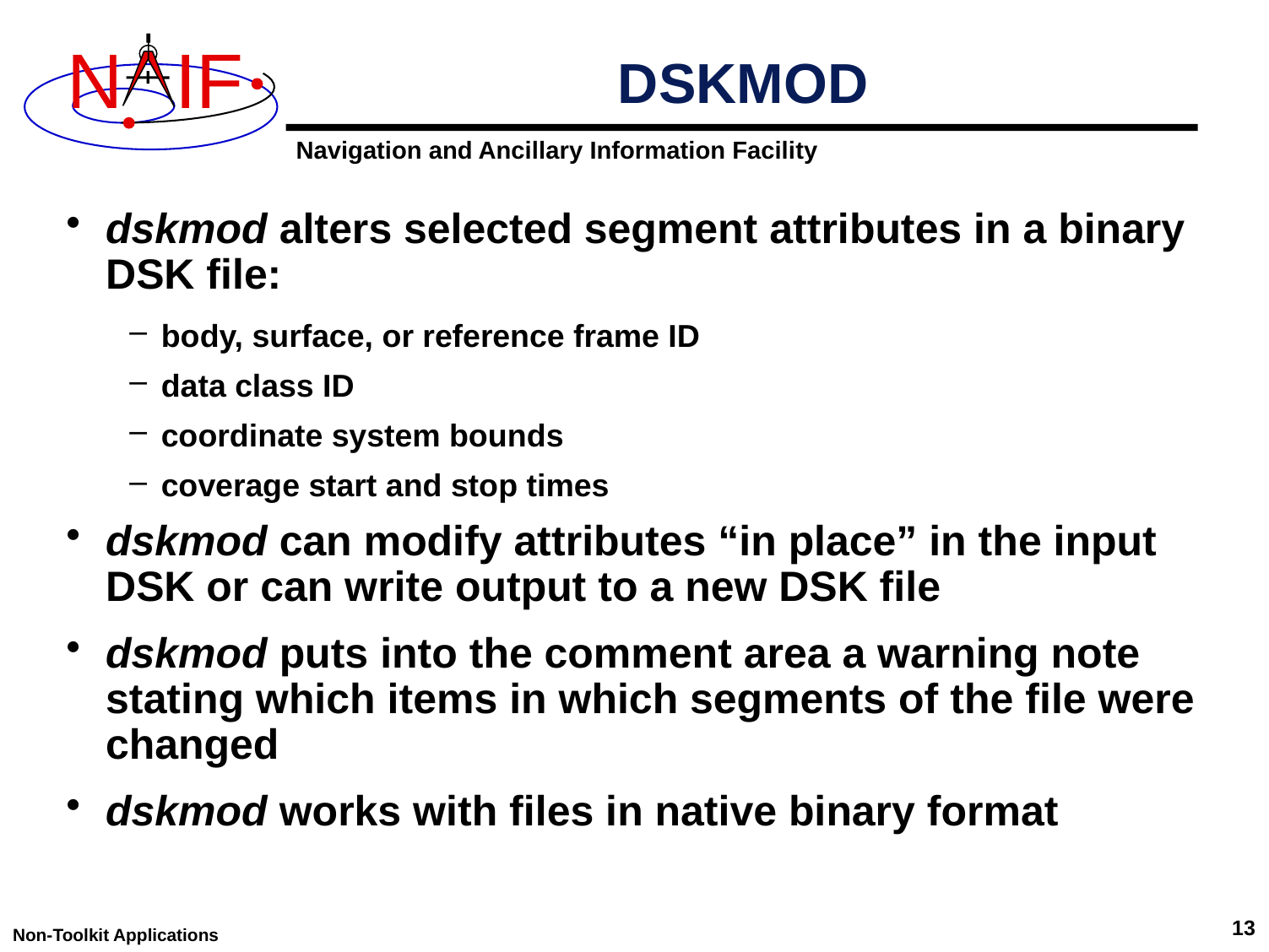

# DSKMOD
dskmod alters selected segment attributes in a binary DSK file:
body, surface, or reference frame ID
data class ID
coordinate system bounds
coverage start and stop times
dskmod can modify attributes “in place” in the input DSK or can write output to a new DSK file
dskmod puts into the comment area a warning note stating which items in which segments of the file were changed
dskmod works with files in native binary format

13
Non-Toolkit Applications